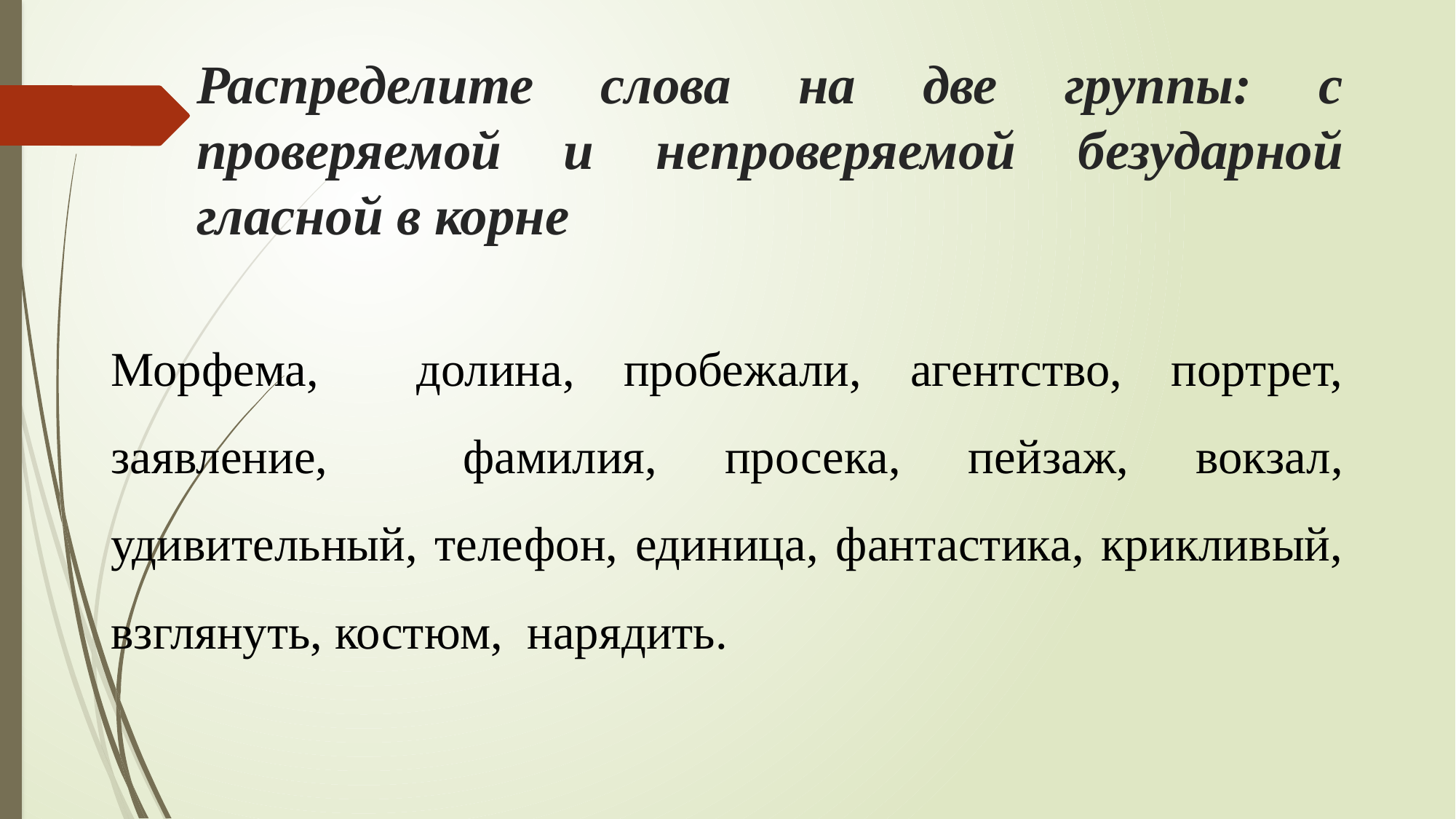

# Распределите слова на две группы: с проверяемой и непроверяемой безударной гласной в корне
Морфема,  долина, пробежали, агентство, портрет, заявление,  фамилия, просека, пейзаж, вокзал, удивительный, телефон, единица, фантастика, крикливый, взглянуть, костюм,  нарядить.